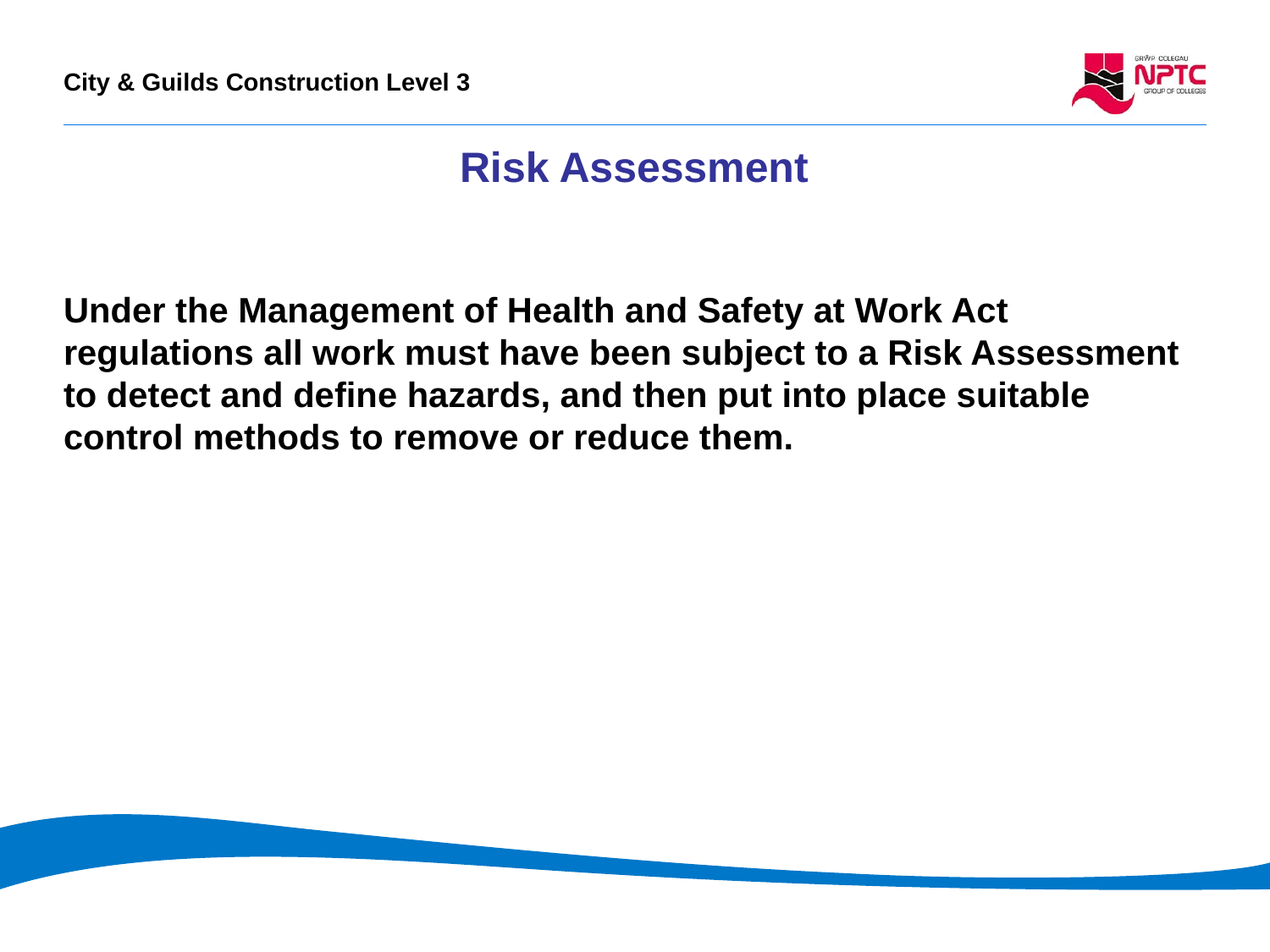

# Risk Assessment

Under the Management of Health and Safety at Work Act regulations all work must have been subject to a Risk Assessment to detect and define hazards, and then put into place suitable control methods to remove or reduce them.